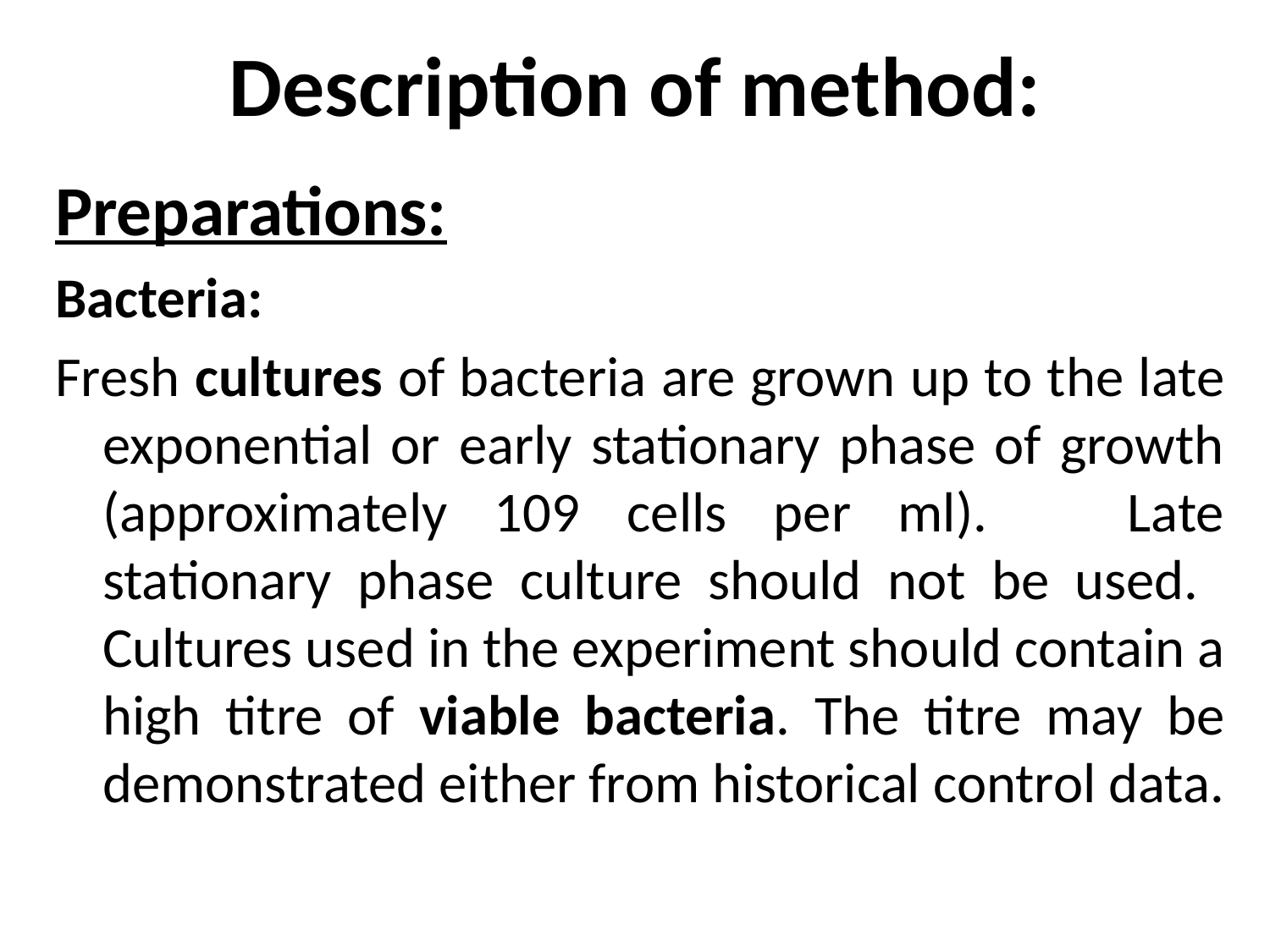

# Description of method:
Preparations:
Bacteria:
Fresh cultures of bacteria are grown up to the late exponential or early stationary phase of growth (approximately 109 cells per ml).   Late stationary phase culture should not be used.  Cultures used in the experiment should contain a high titre of viable bacteria. The titre may be demonstrated either from historical control data.